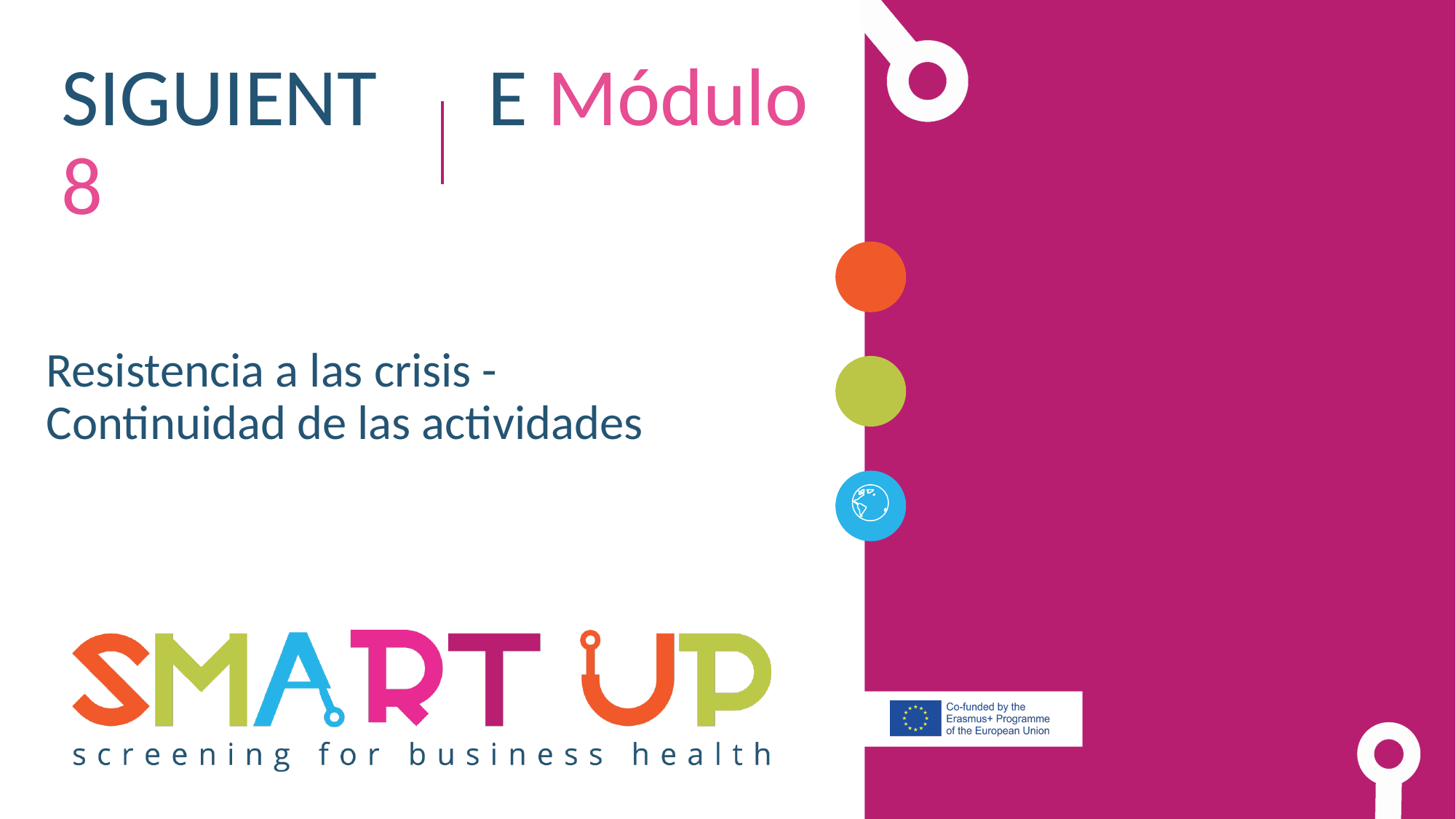

SIGUIENT      E Módulo 8
Resistencia a las crisis - Continuidad de las actividades